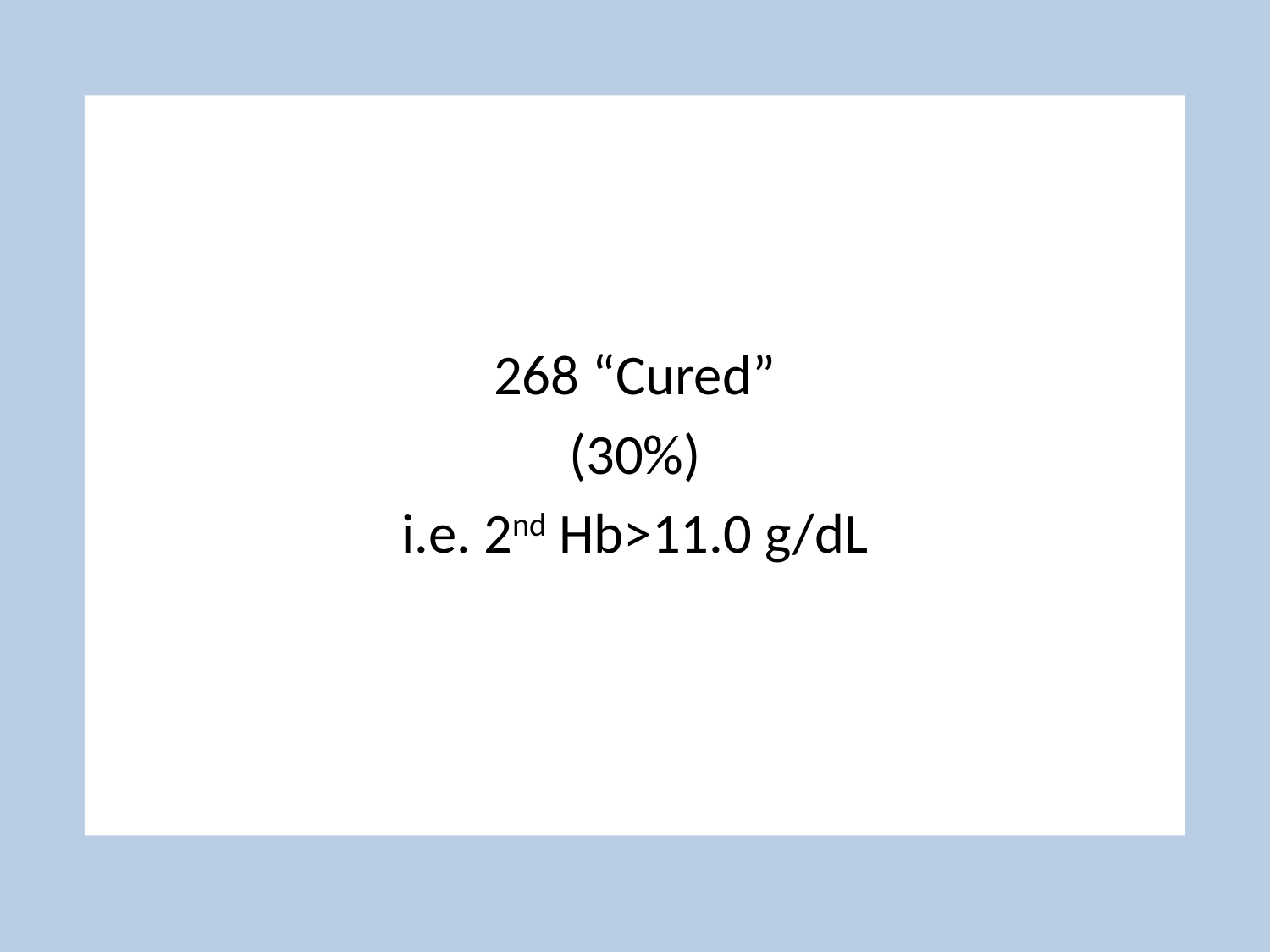

268 “Cured”
(30%)
i.e. 2nd Hb>11.0 g/dL
#